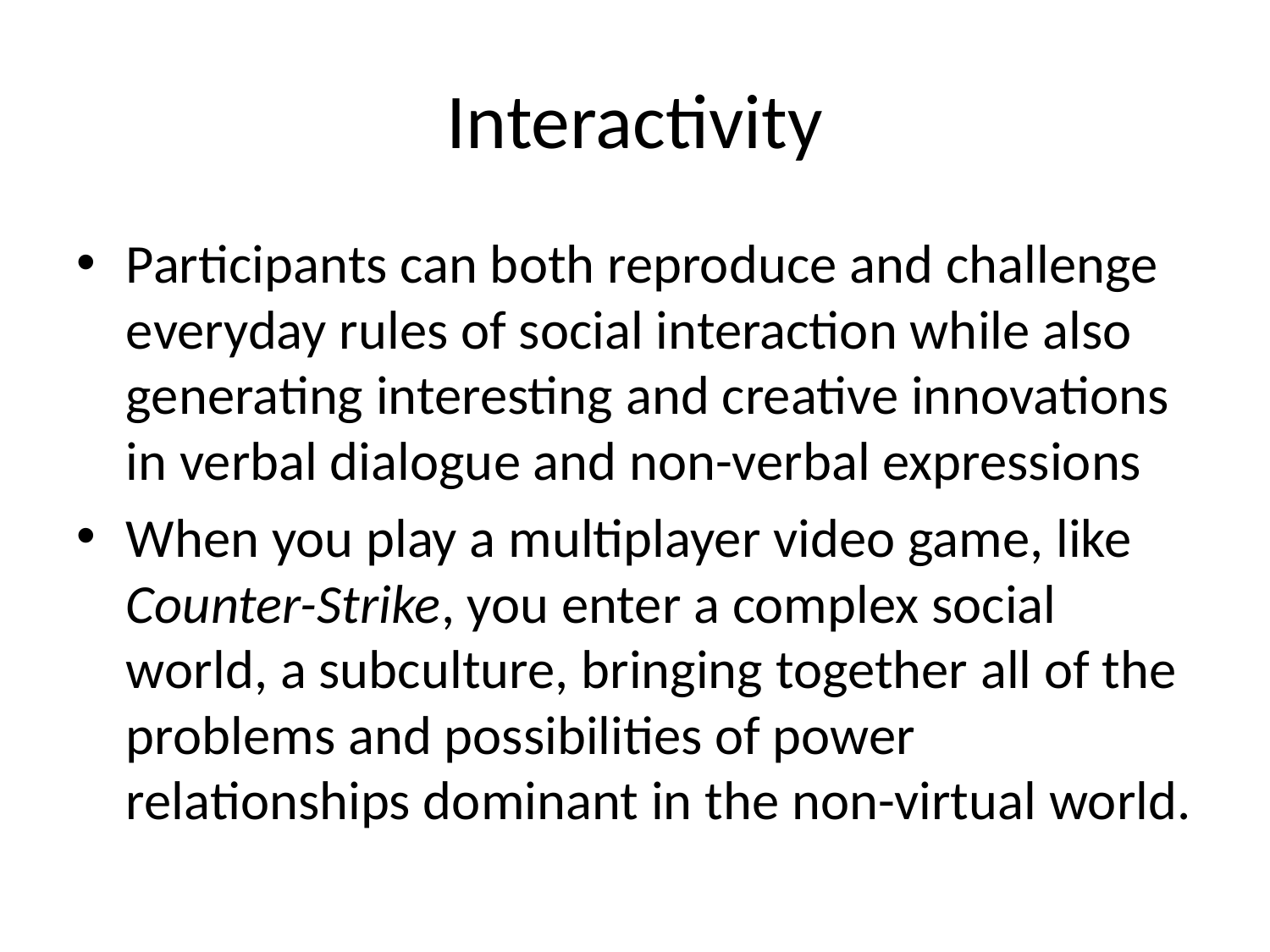

# Interactivity
Participants can both reproduce and challenge everyday rules of social interaction while also generating interesting and creative innovations in verbal dialogue and non-verbal expressions
When you play a multiplayer video game, like Counter-Strike, you enter a complex social world, a subculture, bringing together all of the problems and possibilities of power relationships dominant in the non-virtual world.